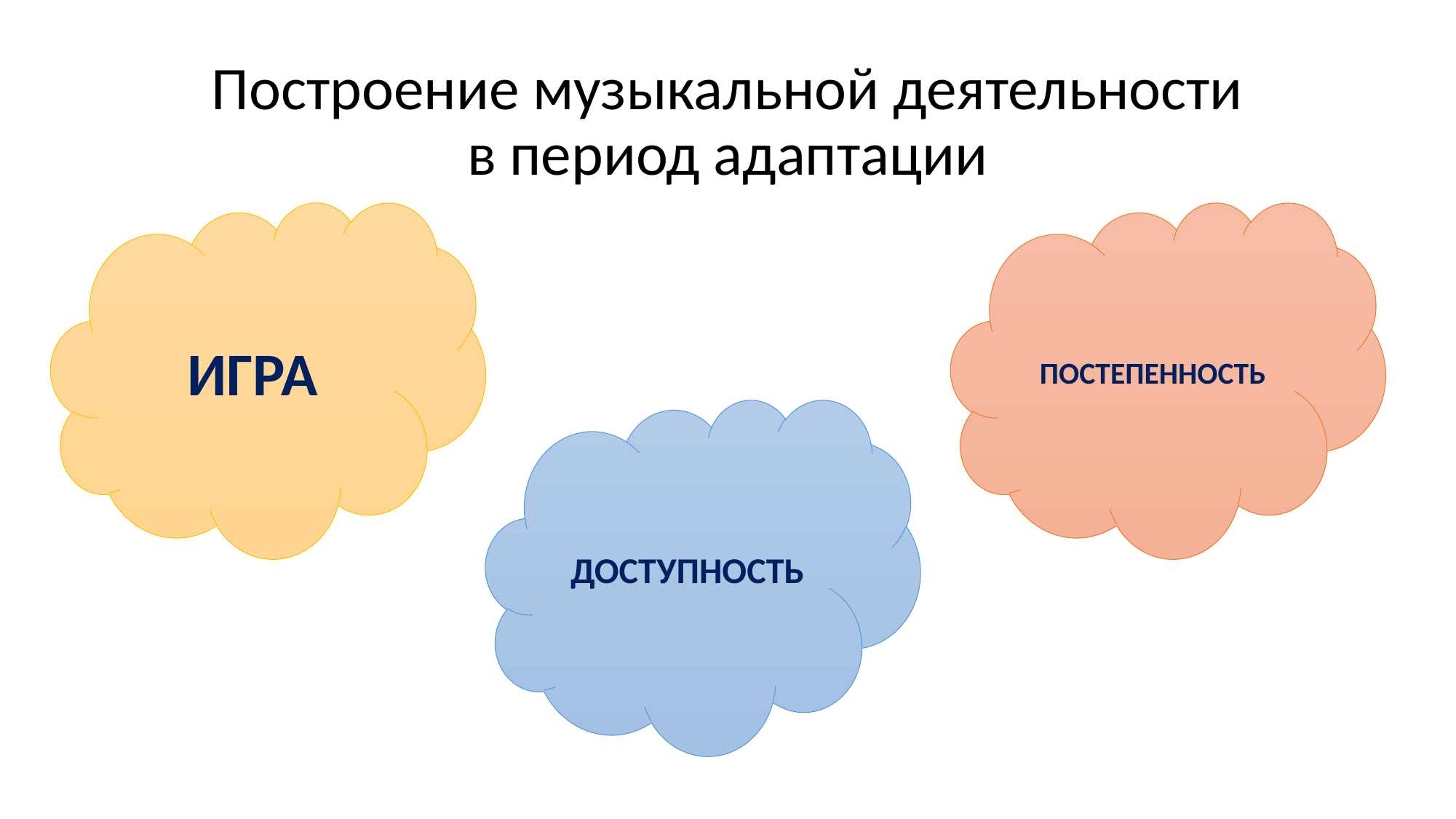

# Построение музыкальной деятельности в период адаптации
ИГРА
ПОСТЕПЕННОСТЬ
ДОСТУПНОСТЬ